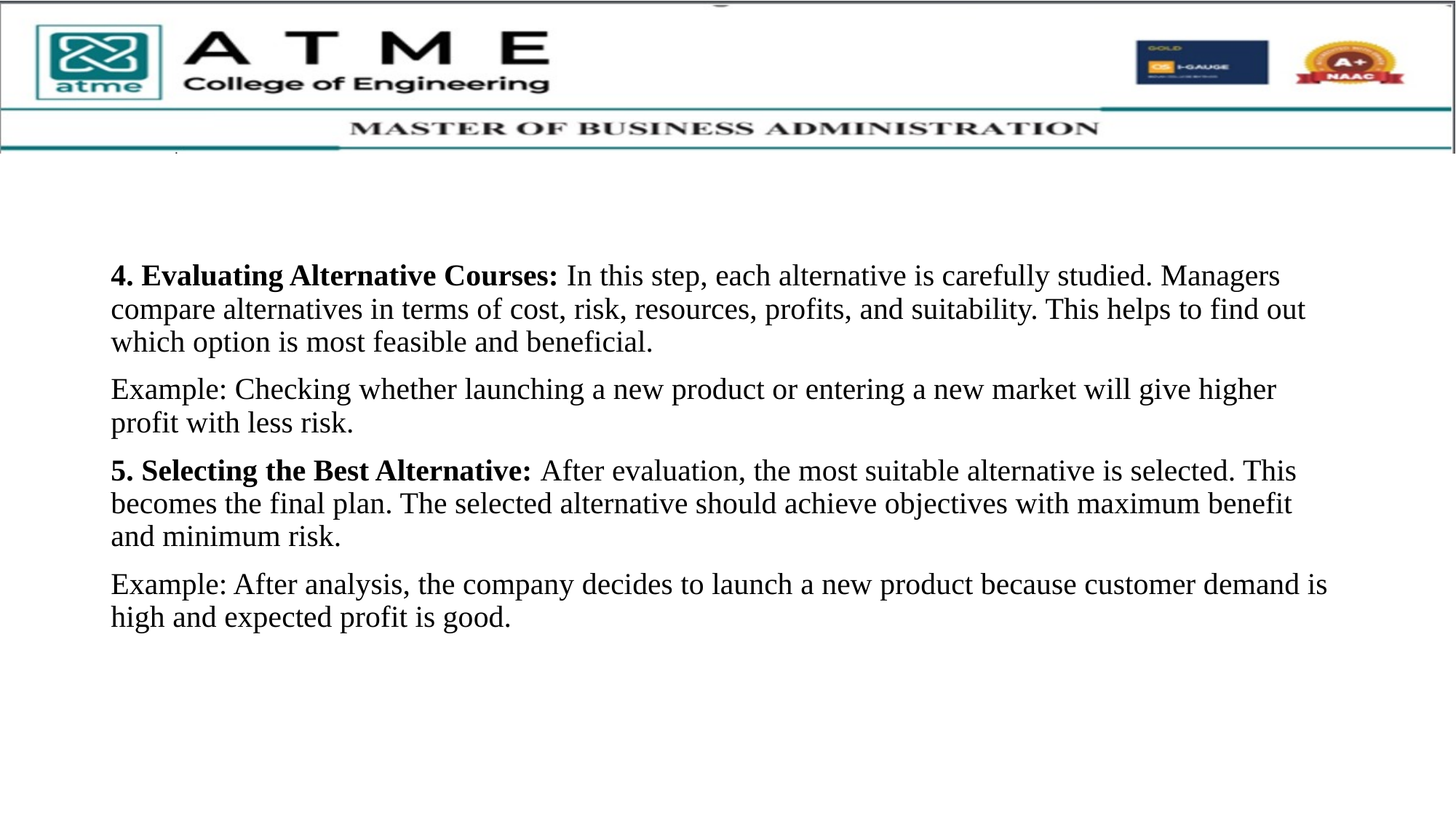

4. Evaluating Alternative Courses: In this step, each alternative is carefully studied. Managers compare alternatives in terms of cost, risk, resources, profits, and suitability. This helps to find out which option is most feasible and beneficial.
Example: Checking whether launching a new product or entering a new market will give higher profit with less risk.
5. Selecting the Best Alternative: After evaluation, the most suitable alternative is selected. This becomes the final plan. The selected alternative should achieve objectives with maximum benefit and minimum risk.
Example: After analysis, the company decides to launch a new product because customer demand is high and expected profit is good.